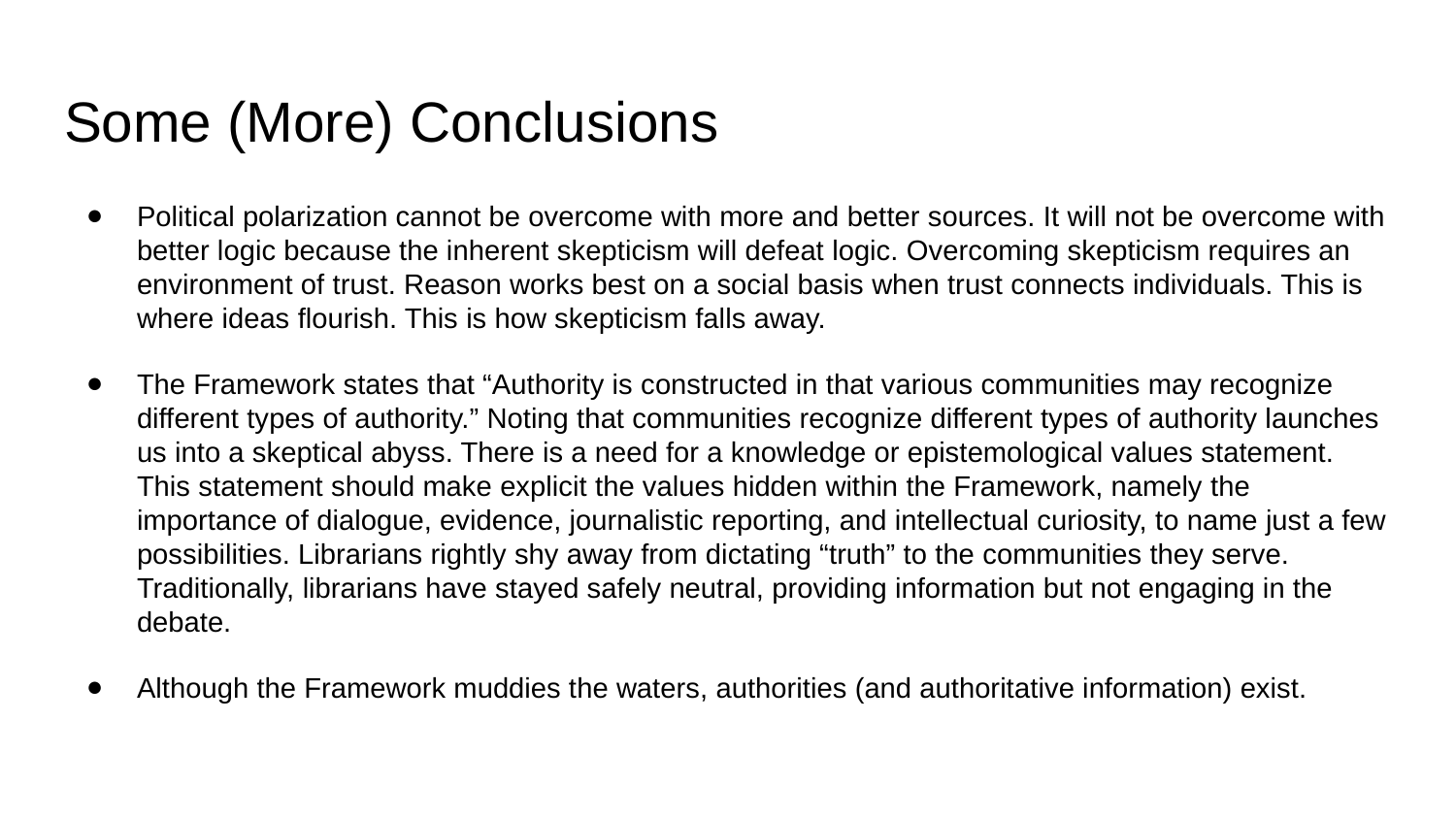

# Some (More) Conclusions
Political polarization cannot be overcome with more and better sources. It will not be overcome with better logic because the inherent skepticism will defeat logic. Overcoming skepticism requires an environment of trust. Reason works best on a social basis when trust connects individuals. This is where ideas flourish. This is how skepticism falls away.
The Framework states that “Authority is constructed in that various communities may recognize different types of authority.” Noting that communities recognize different types of authority launches us into a skeptical abyss. There is a need for a knowledge or epistemological values statement. This statement should make explicit the values hidden within the Framework, namely the importance of dialogue, evidence, journalistic reporting, and intellectual curiosity, to name just a few possibilities. Librarians rightly shy away from dictating “truth” to the communities they serve. Traditionally, librarians have stayed safely neutral, providing information but not engaging in the debate.
Although the Framework muddies the waters, authorities (and authoritative information) exist.